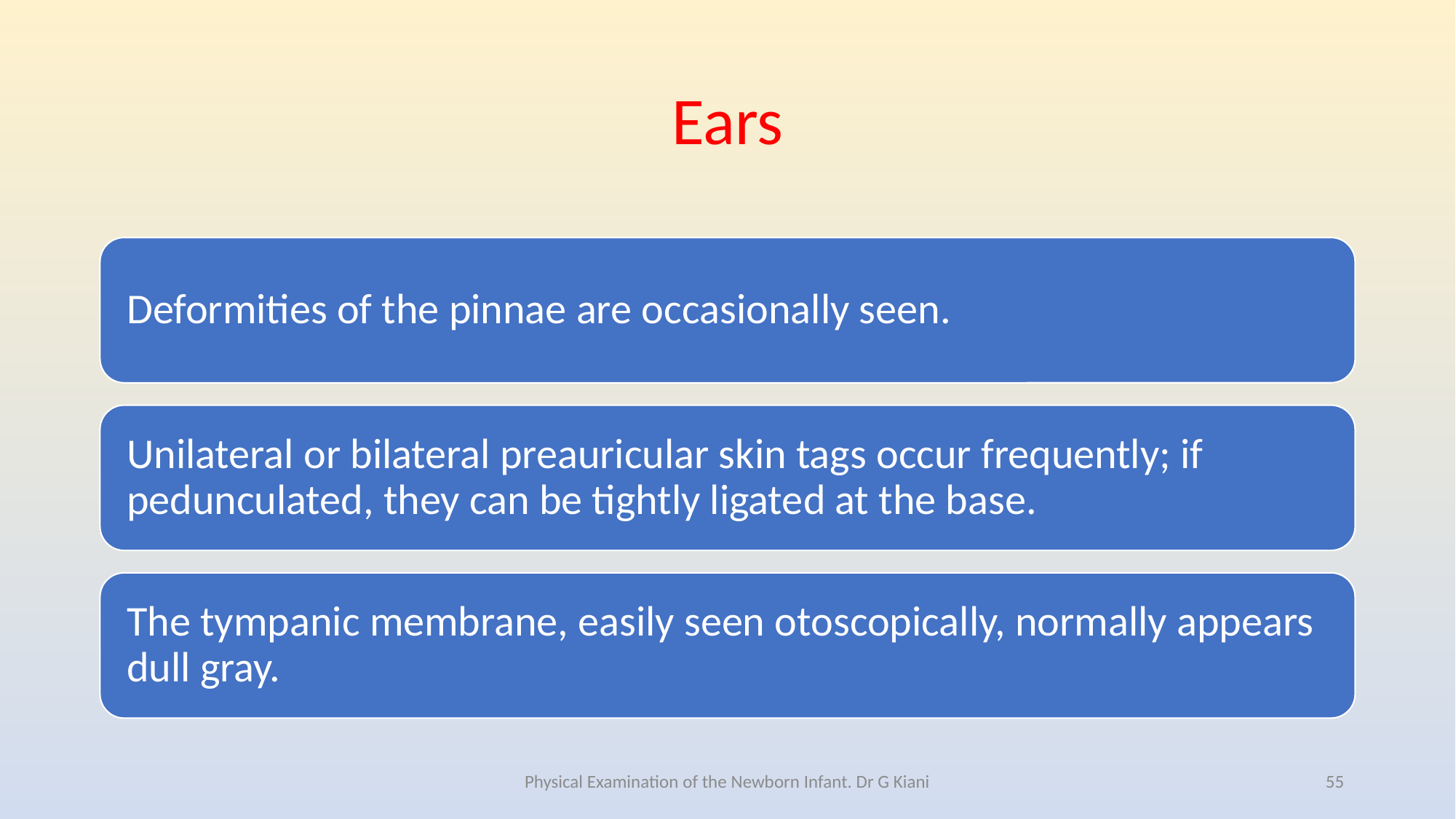

# Ears
Deformities of the pinnae are occasionally seen.
Unilateral or bilateral preauricular skin tags occur frequently; if pedunculated, they can be tightly ligated at the base.
The tympanic membrane, easily seen otoscopically, normally appears dull gray.
Physical Examination of the Newborn Infant. Dr G Kiani
55